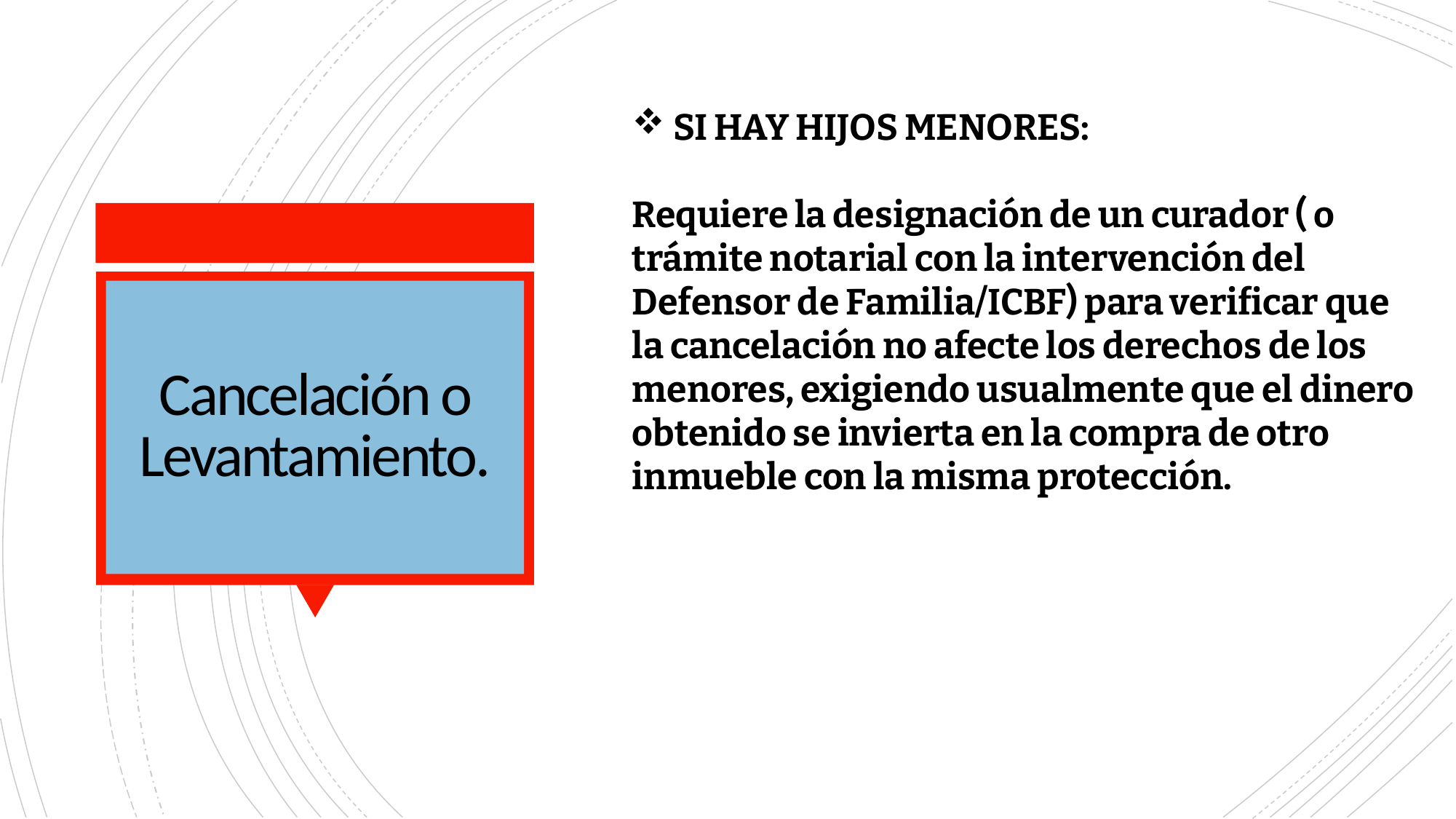

SI HAY HIJOS MENORES:

Requiere la designación de un curador ( o trámite notarial con la intervención del Defensor de Familia/ICBF) para verificar que la cancelación no afecte los derechos de los menores, exigiendo usualmente que el dinero obtenido se invierta en la compra de otro inmueble con la misma protección.
# Cancelación o Levantamiento.